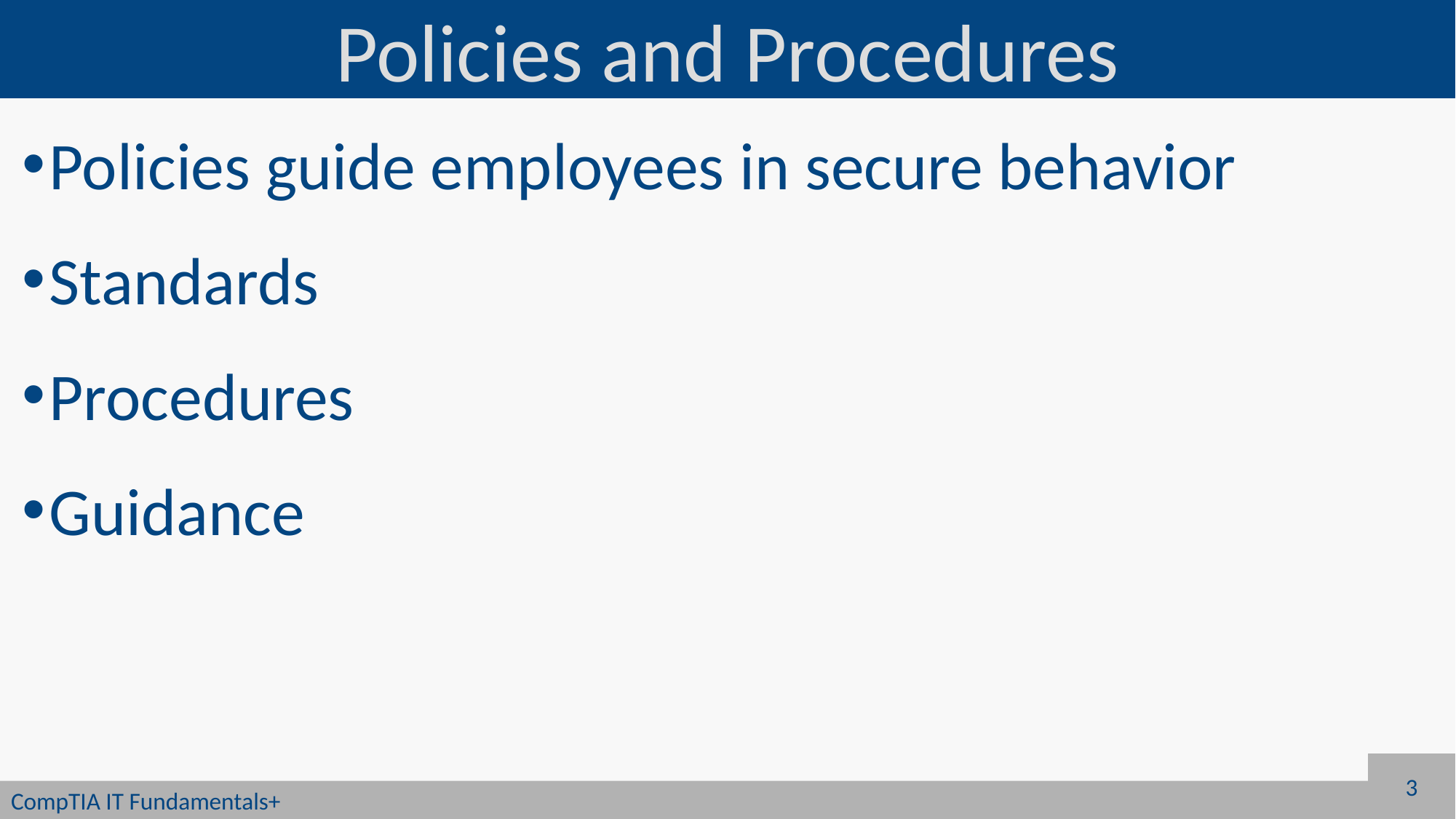

# Policies and Procedures
Policies guide employees in secure behavior
Standards
Procedures
Guidance

3
CompTIA IT Fundamentals+